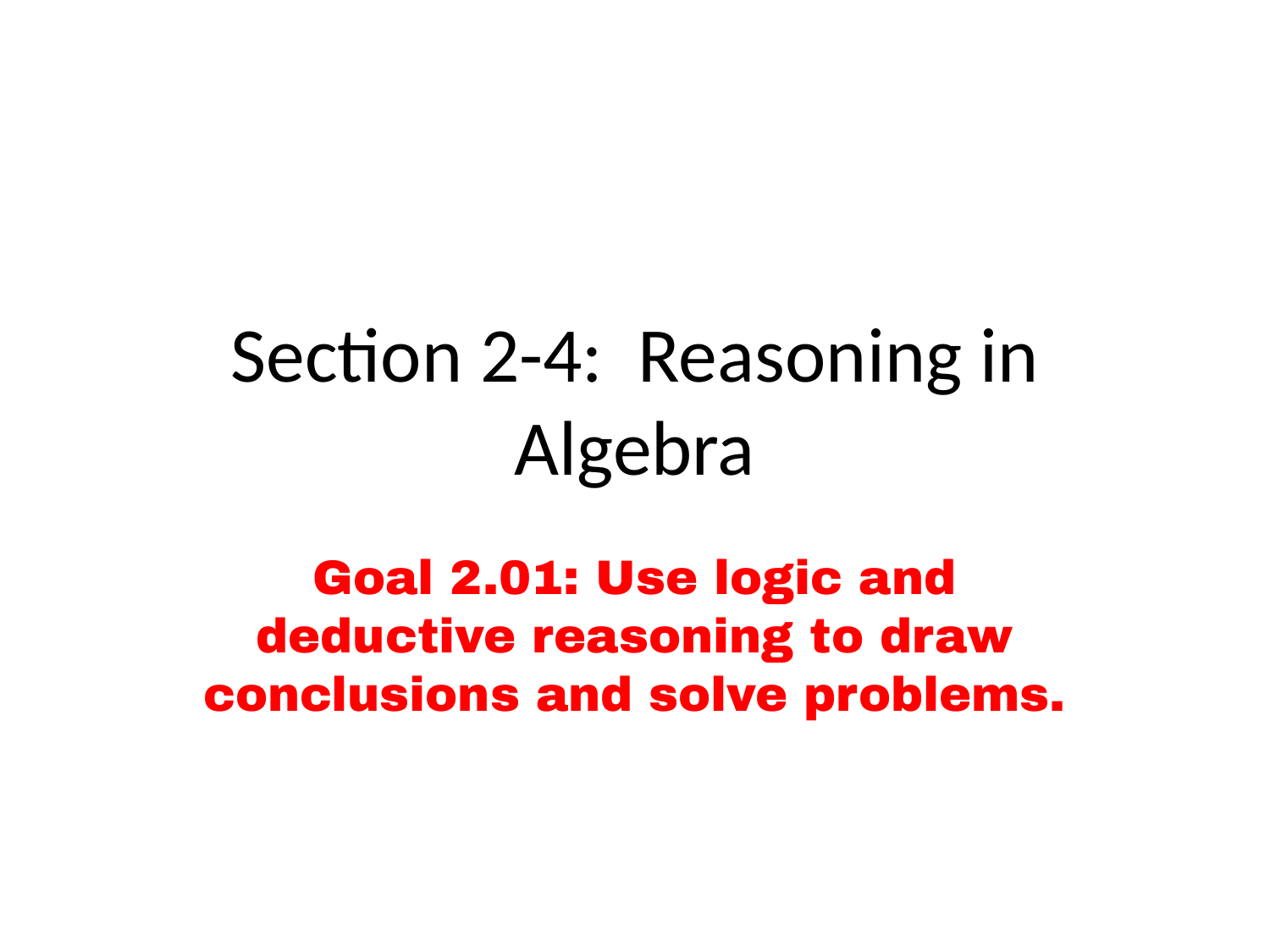

# Section 2-4:  Reasoning in Algebra
Goal 2.01: Use logic and deductive reasoning to draw conclusions and solve problems.